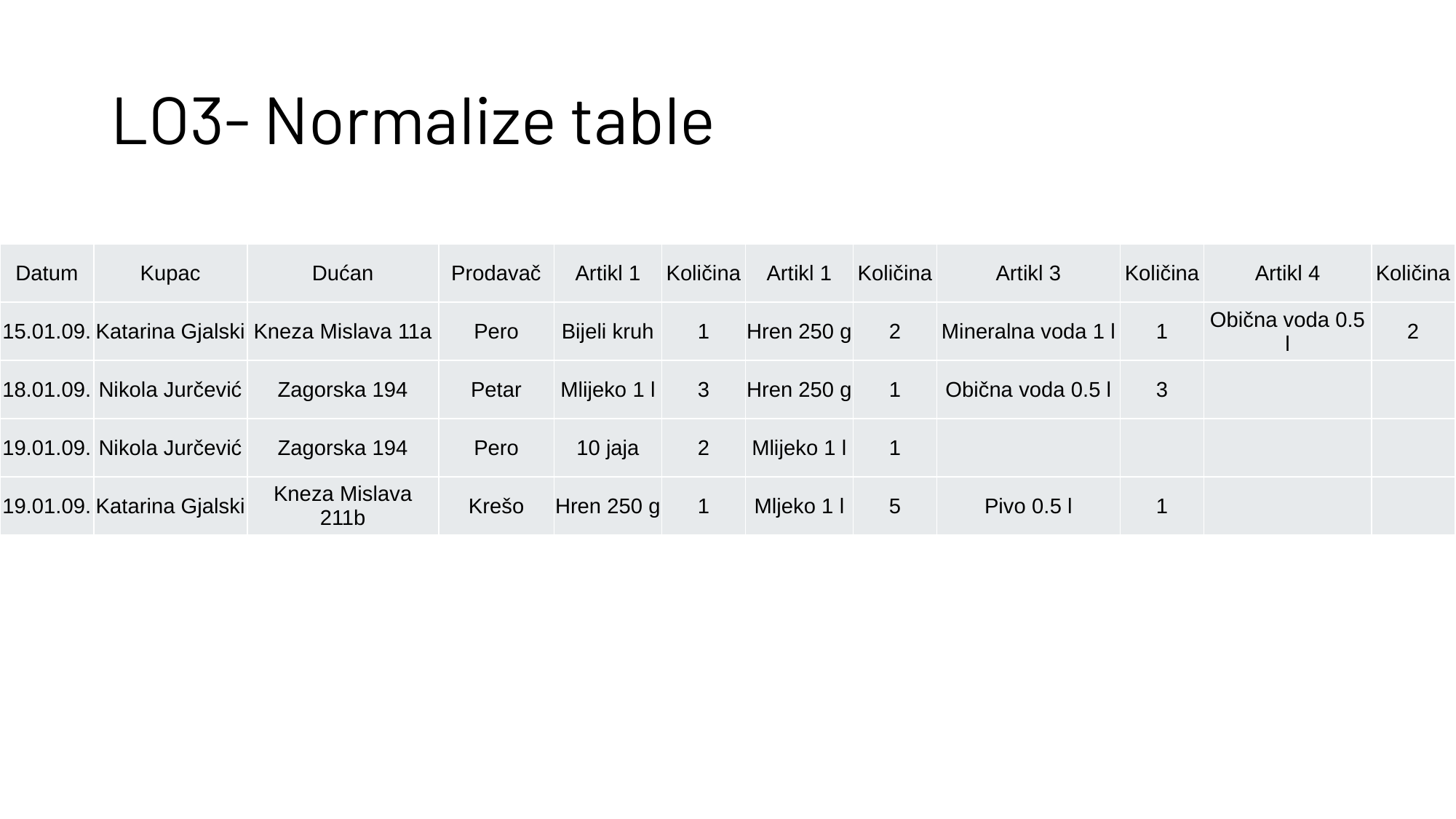

# LO3- Normalize table
| Datum | Kupac | Dućan | Prodavač | Artikl 1 | Količina | Artikl 1 | Količina | Artikl 3 | Količina | Artikl 4 | Količina |
| --- | --- | --- | --- | --- | --- | --- | --- | --- | --- | --- | --- |
| 15.01.09. | Katarina Gjalski | Kneza Mislava 11a | Pero | Bijeli kruh | 1 | Hren 250 g | 2 | Mineralna voda 1 l | 1 | Obična voda 0.5 l | 2 |
| 18.01.09. | Nikola Jurčević | Zagorska 194 | Petar | Mlijeko 1 l | 3 | Hren 250 g | 1 | Obična voda 0.5 l | 3 |  |  |
| 19.01.09. | Nikola Jurčević | Zagorska 194 | Pero | 10 jaja | 2 | Mlijeko 1 l | 1 |  |  |  |  |
| 19.01.09. | Katarina Gjalski | Kneza Mislava 211b | Krešo | Hren 250 g | 1 | Mljeko 1 l | 5 | Pivo 0.5 l | 1 |  |  |